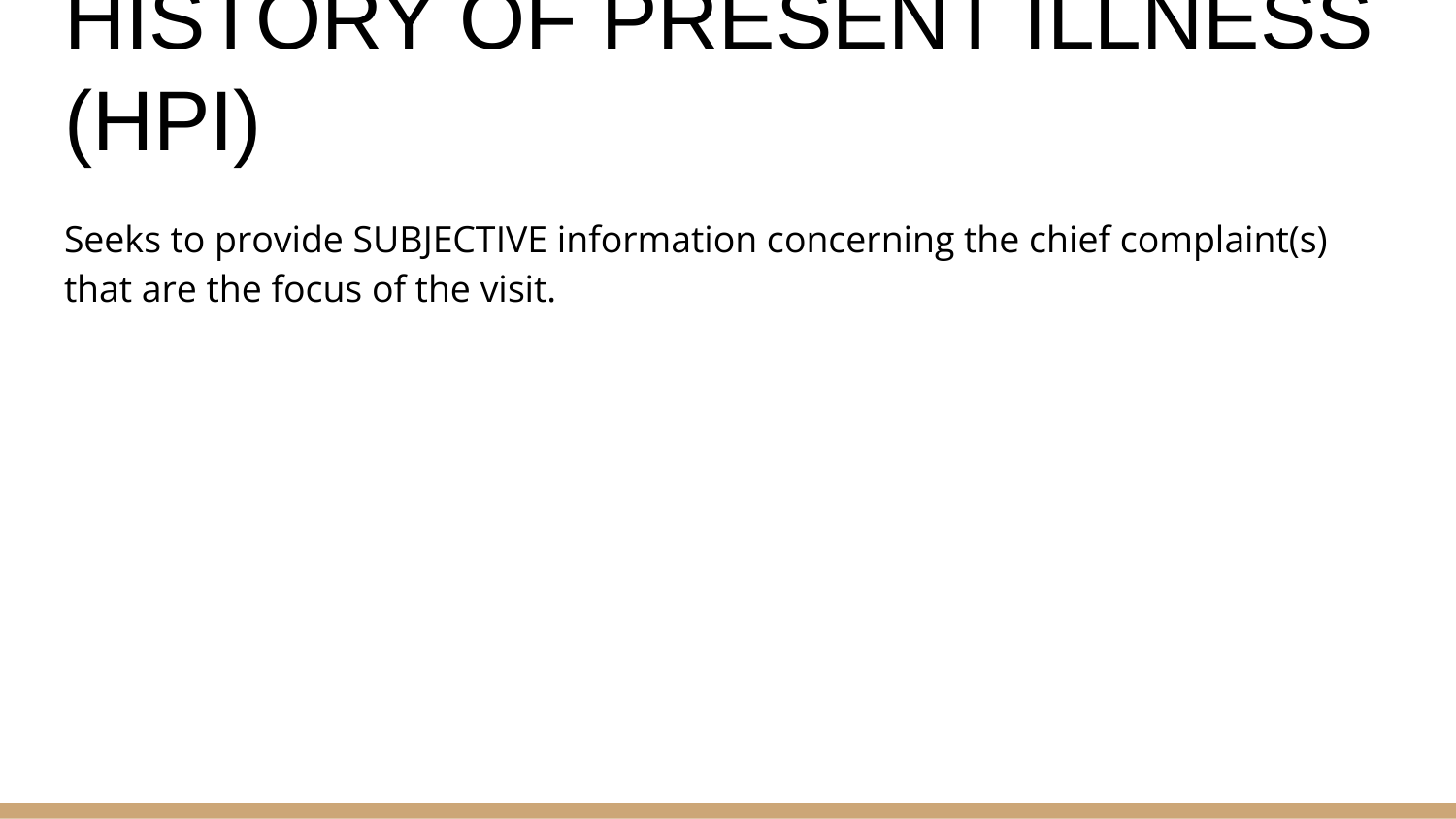

# HISTORY OF PRESENT ILLNESS (HPI)
Seeks to provide SUBJECTIVE information concerning the chief complaint(s) that are the focus of the visit.